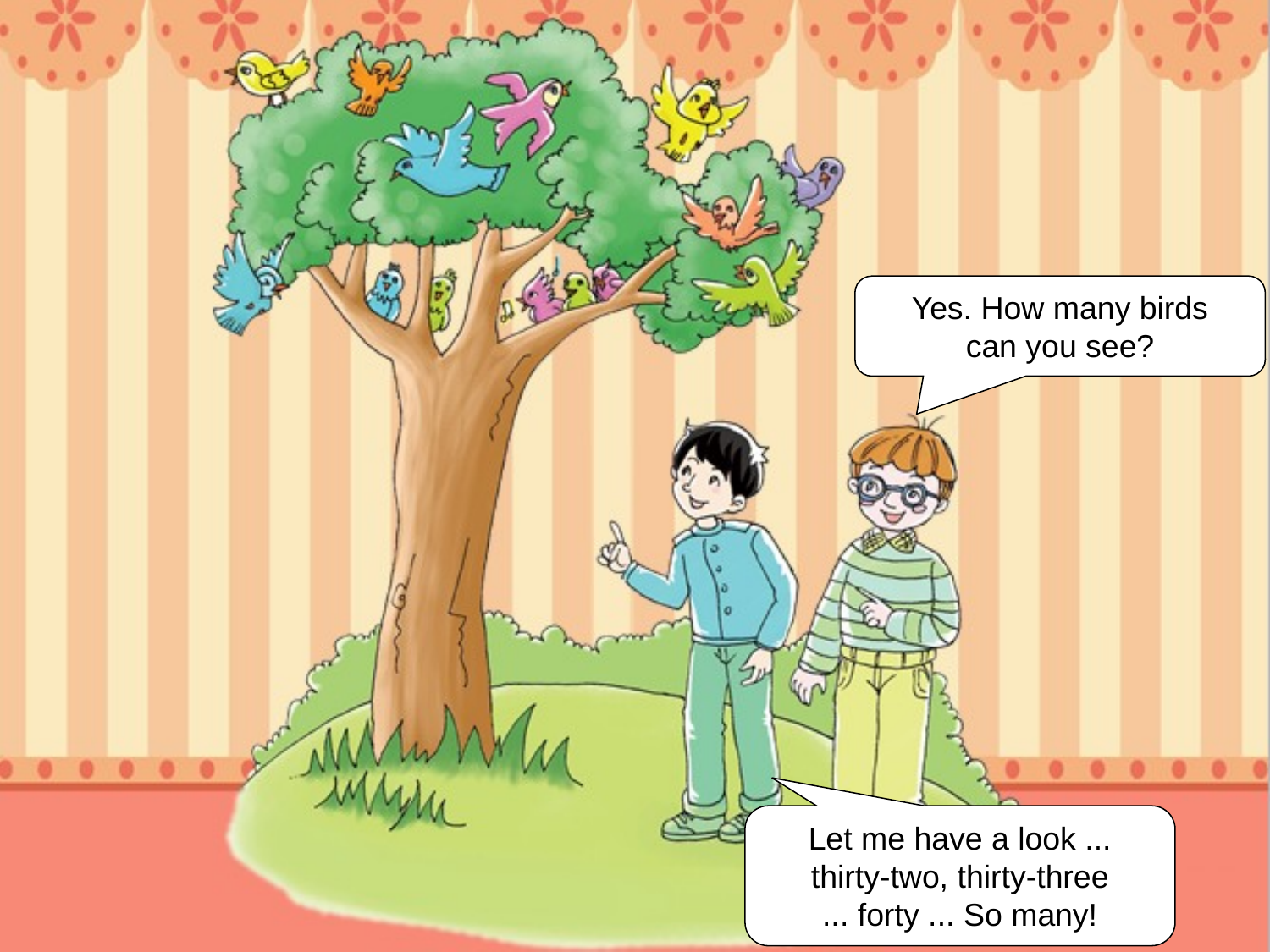

Yes. How many birds
can you see?
Let me have a look ...
thirty-two, thirty-three
... forty ... So many!